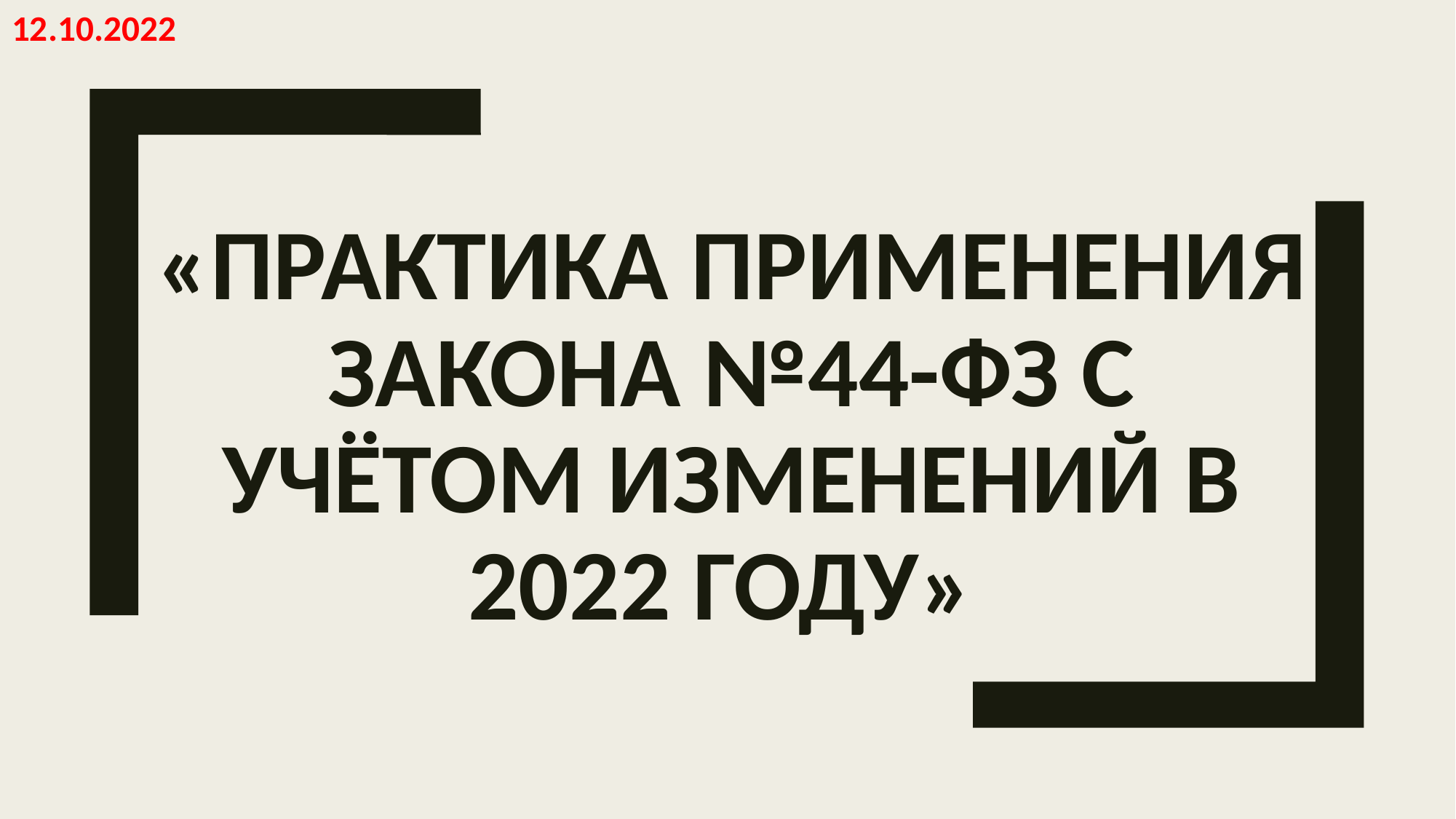

12.10.2022
# «Практика применения Закона №44-ФЗ с учётом изменений в 2022 году»